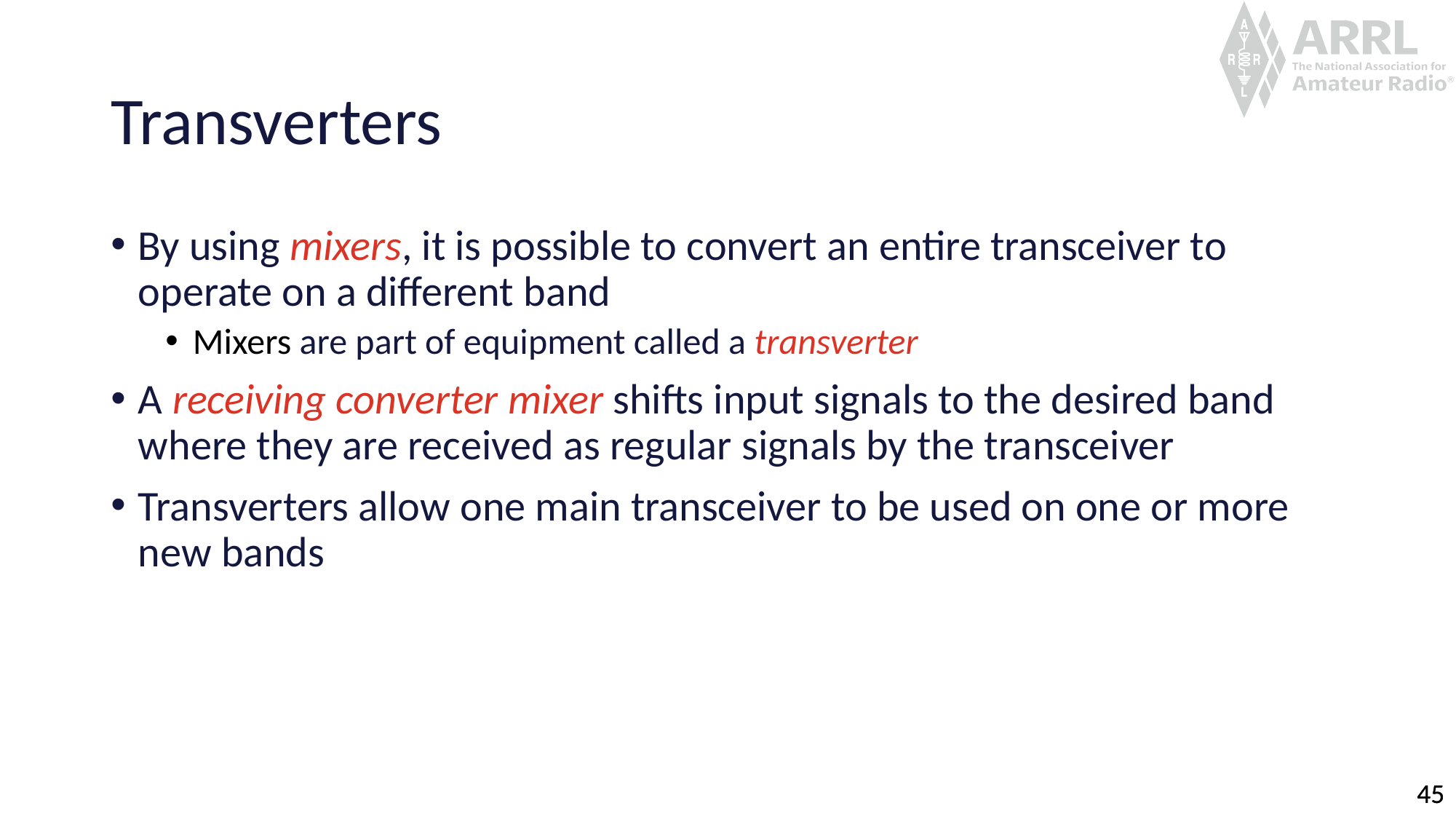

# Transverters
By using mixers, it is possible to convert an entire transceiver to operate on a different band
Mixers are part of equipment called a transverter
A receiving converter mixer shifts input signals to the desired band where they are received as regular signals by the transceiver
Transverters allow one main transceiver to be used on one or more new bands